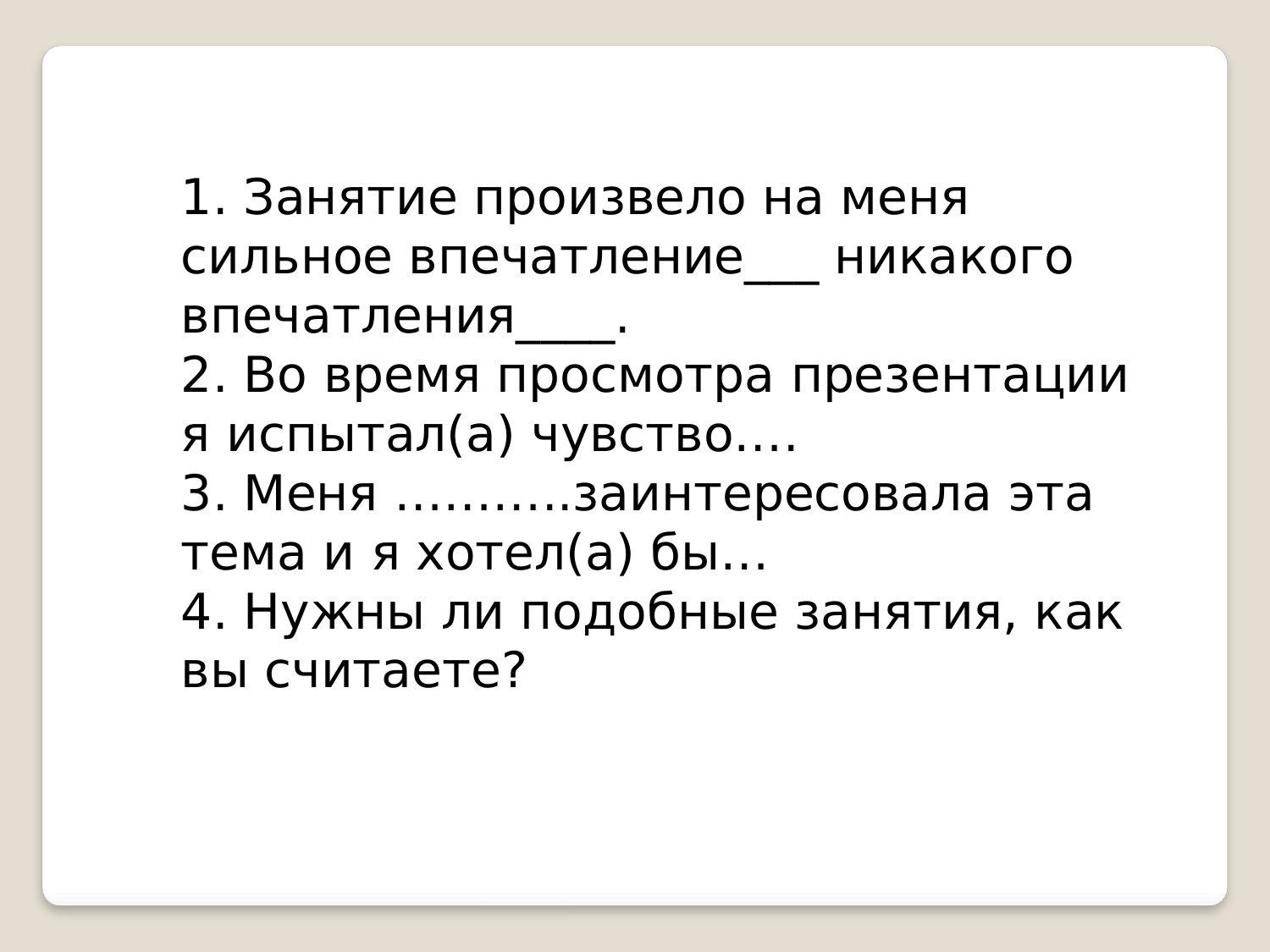

1. Занятие произвело на меня сильное впечатление___ никакого впечатления____.
2. Во время просмотра презентации я испытал(а) чувство….
3. Меня ………..заинтересовала эта тема и я хотел(а) бы…
4. Нужны ли подобные занятия, как вы считаете?